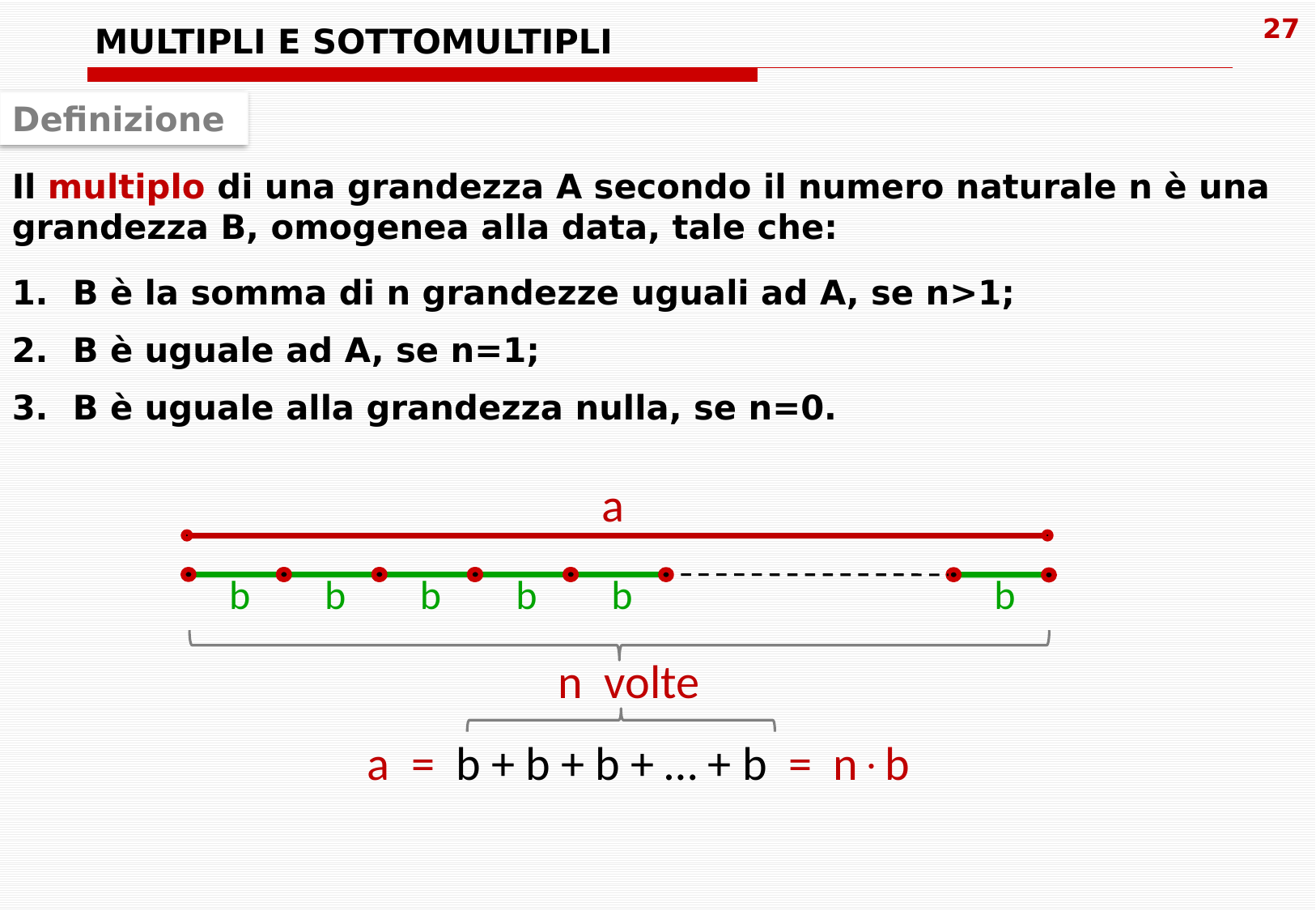

MULTIPLI E SOTTOMULTIPLI
Definizione
Il multiplo di una grandezza A secondo il numero naturale n è una grandezza B, omogenea alla data, tale che:

B è la somma di n grandezze uguali ad A, se n>1;
B è uguale ad A, se n=1;
B è uguale alla grandezza nulla, se n=0.
a

b

b

b

b

b

b

n  volte
a  =  b + b + b + … + b  =  n⋅b